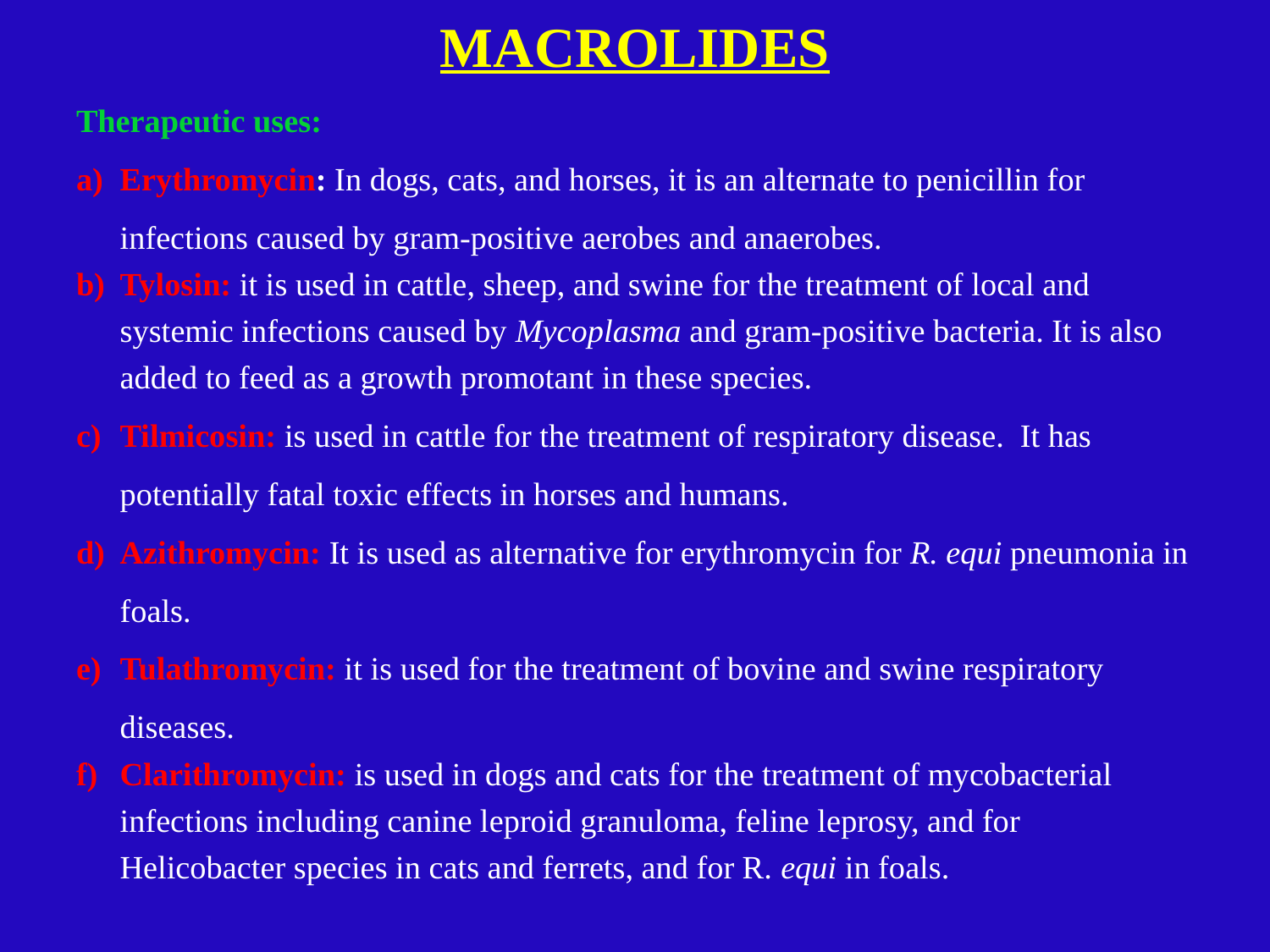

# MACROLIDES
Therapeutic uses:
Erythromycin: In dogs, cats, and horses, it is an alternate to penicillin for infections caused by gram-positive aerobes and anaerobes.
Tylosin: it is used in cattle, sheep, and swine for the treatment of local and systemic infections caused by Mycoplasma and gram-positive bacteria. It is also added to feed as a growth promotant in these species.
Tilmicosin: is used in cattle for the treatment of respiratory disease.  It has potentially fatal toxic effects in horses and humans.
Azithromycin: It is used as alternative for erythromycin for R. equi pneumonia in foals.
Tulathromycin: it is used for the treatment of bovine and swine respiratory diseases.
Clarithromycin: is used in dogs and cats for the treatment of mycobacterial infections including canine leproid granuloma, feline leprosy, and for Helicobacter species in cats and ferrets, and for R. equi in foals.